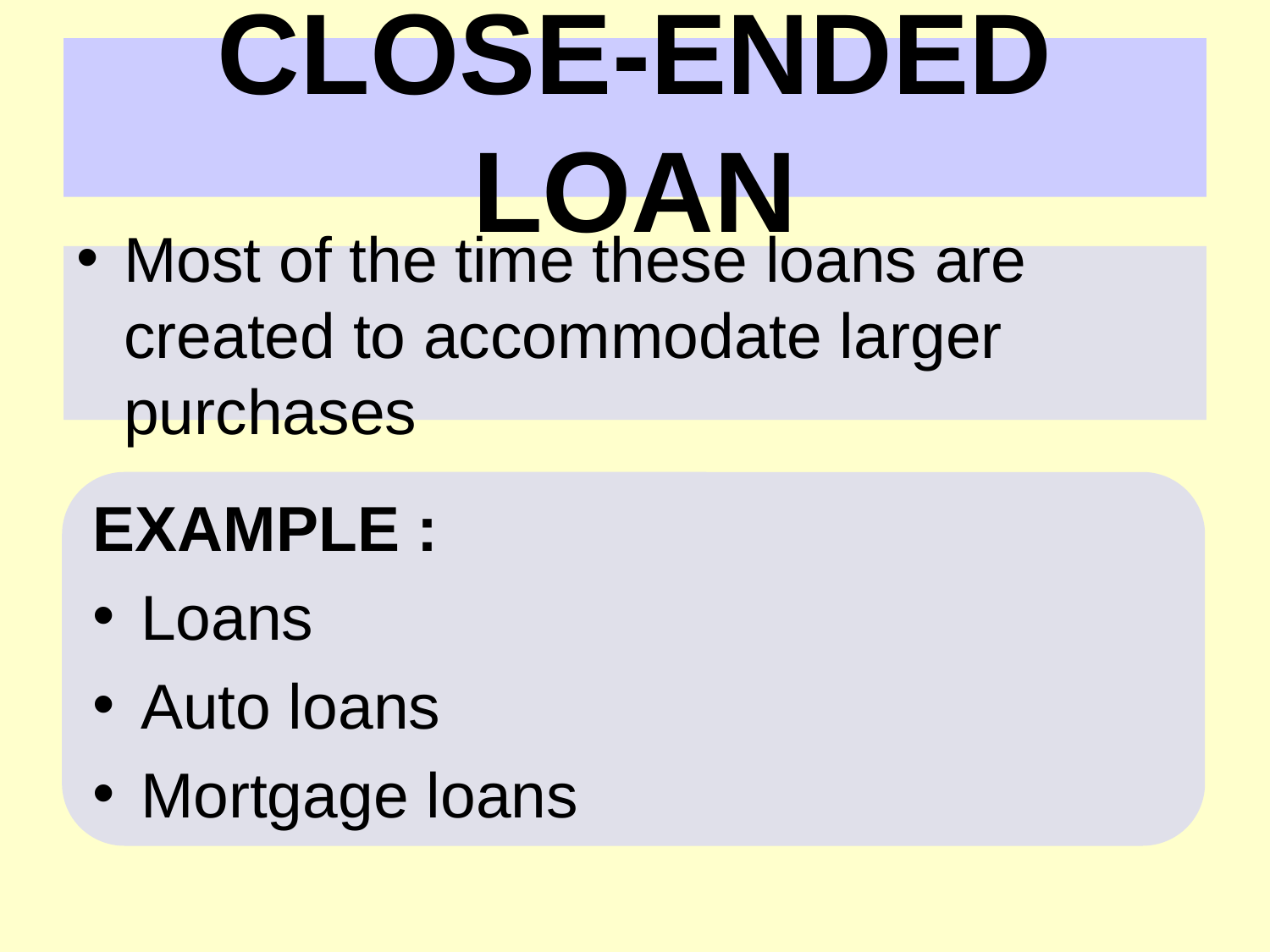

# CLOSE-ENDED LOAN
Most of the time these loans are created to accommodate larger purchases
EXAMPLE :
Loans
Auto loans
Mortgage loans